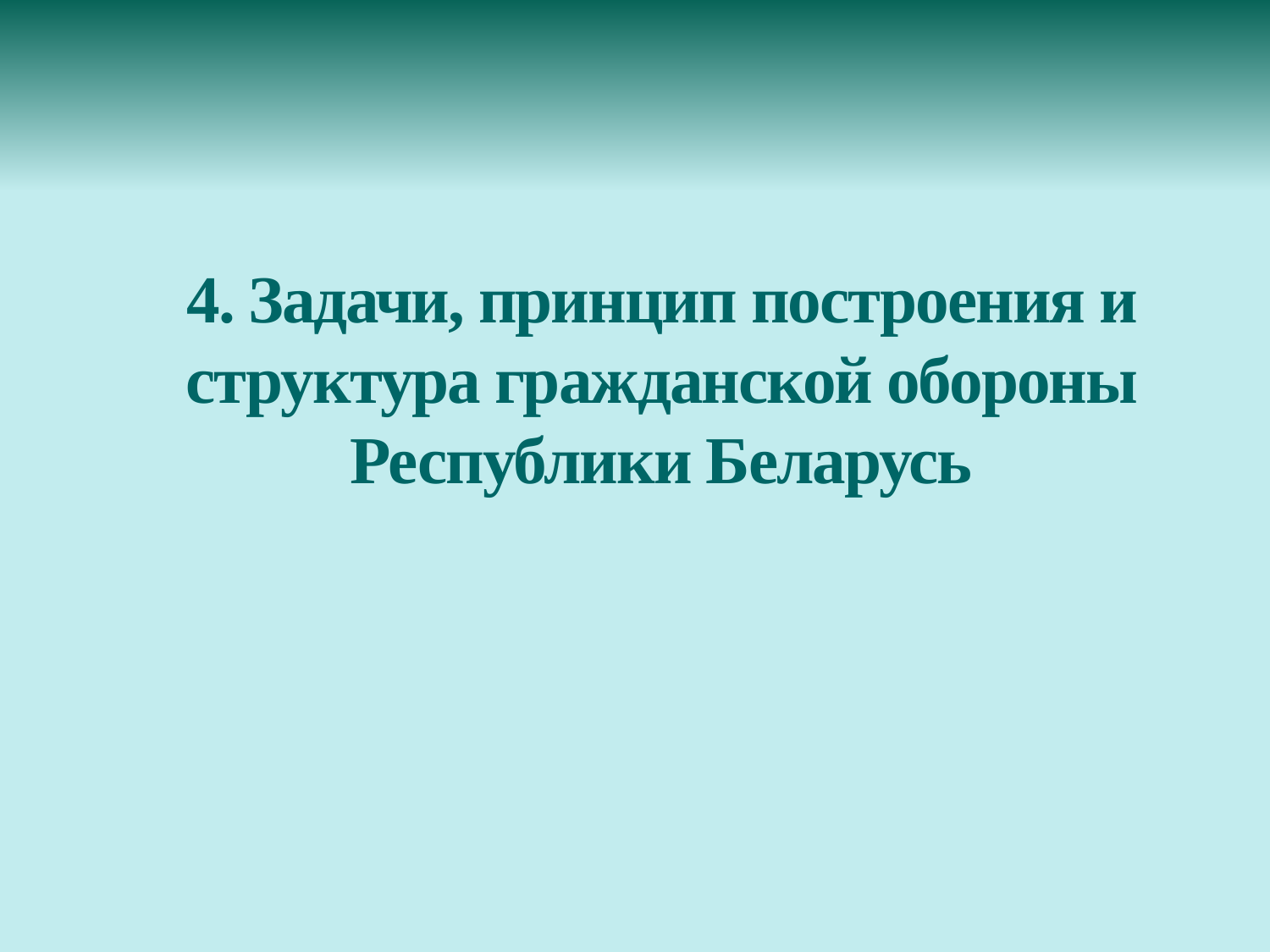

4. Задачи, принцип построения и структура гражданской обороны Республики Беларусь